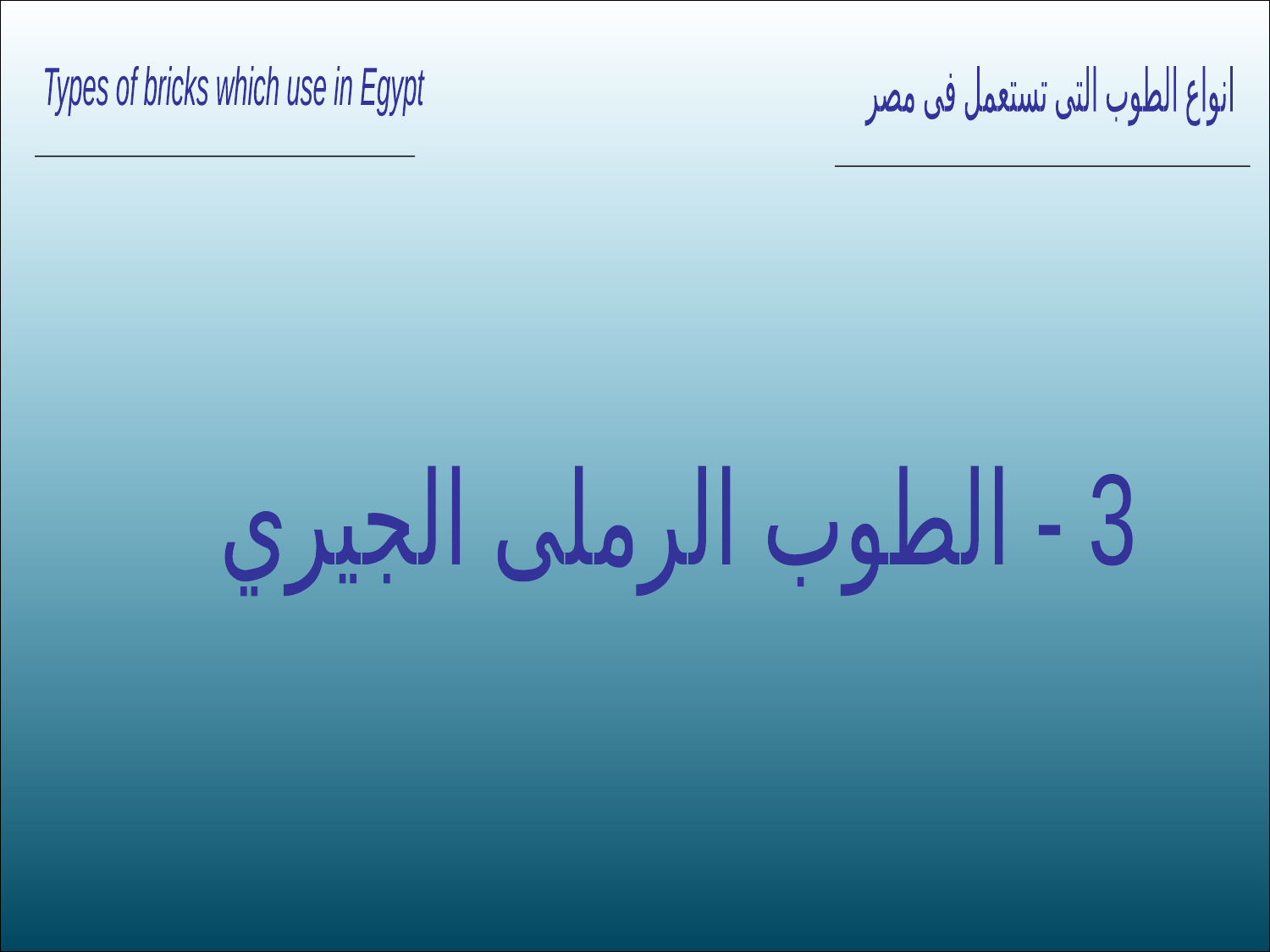

Types of bricks which use in Egypt
انواع الطوب التى تستعمل فى مصر

3 - الطوب الرملى الجيري